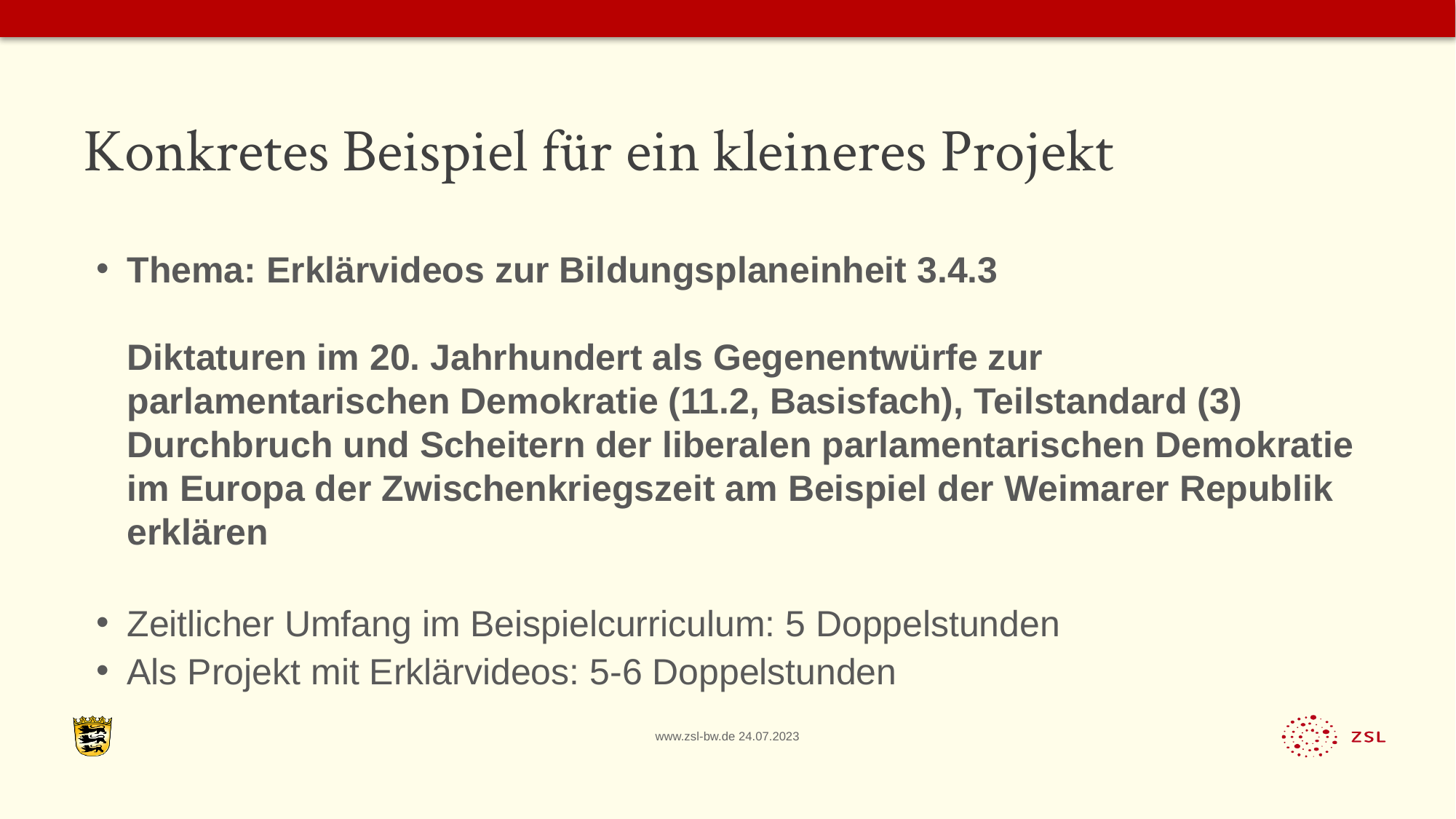

# Konkretes Beispiel für ein kleineres Projekt
Thema: Erklärvideos zur Bildungsplaneinheit 3.4.3
Diktaturen im 20. Jahrhundert als Gegenentwürfe zur parlamentarischen Demokratie (11.2, Basisfach), Teilstandard (3)
Durchbruch und Scheitern der liberalen parlamentarischen Demokratie im Europa der Zwischenkriegszeit am Beispiel der Weimarer Republik
erklären
Zeitlicher Umfang im Beispielcurriculum: 5 Doppelstunden
Als Projekt mit Erklärvideos: 5-6 Doppelstunden